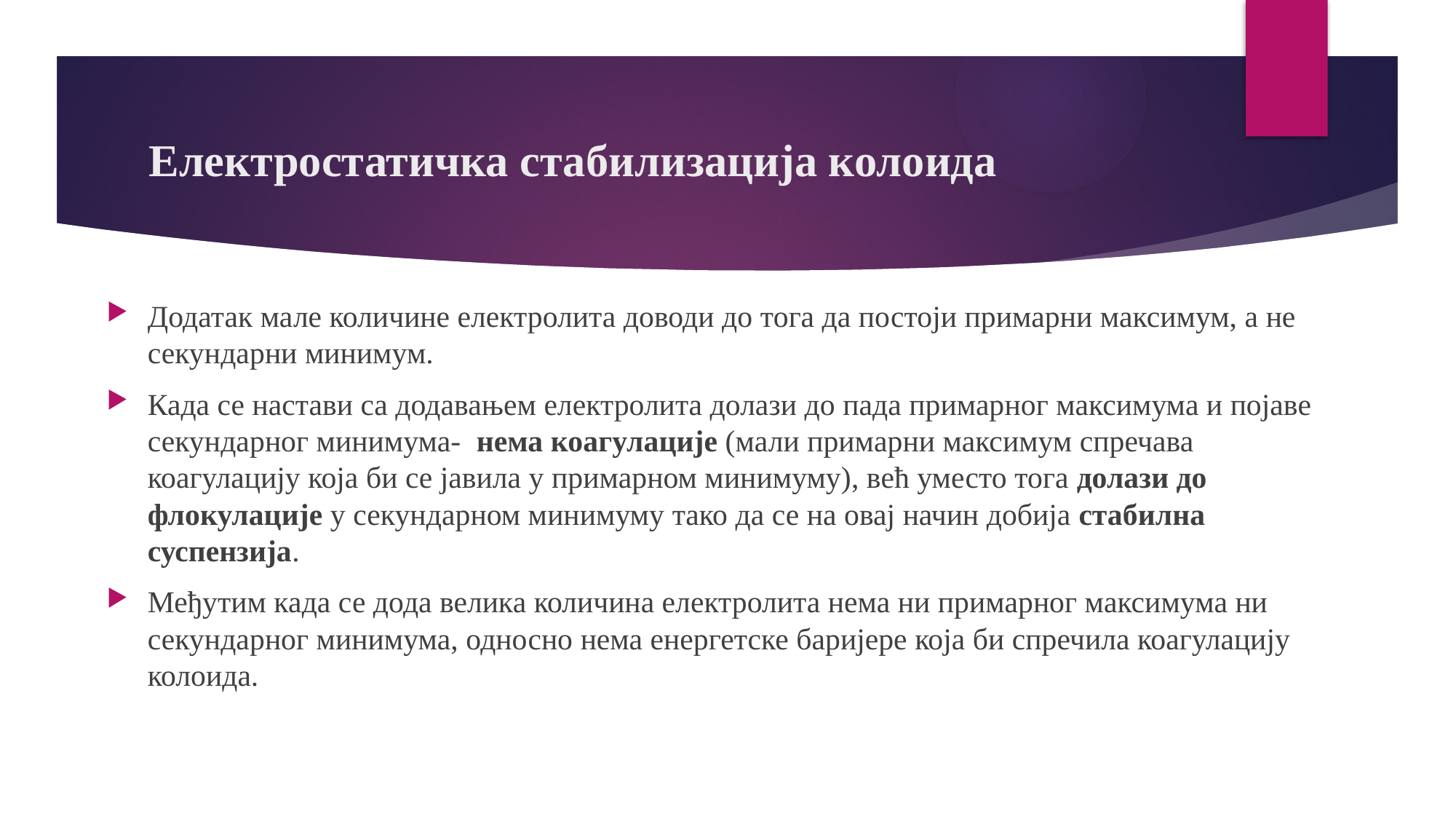

# Електростатичка стабилизација колоида
Додатак мале количине електролита доводи до тога да постоји примарни максимум, а не секундарни минимум.
Када се настави са додавањем електролита долази до пада примарног максимума и појаве секундарног минимума-  нема коагулације (мали примарни максимум спречава коагулацију која би се јавила у примарном минимуму), већ уместо тога долази до флокулације у секундарном минимуму тако да се на овај начин добија стабилна суспензија.
Међутим када се дода велика количина електролита нема ни примарног максимума ни секундарног минимума, односно нема енергетске баријере која би спречила коагулацију колоида.